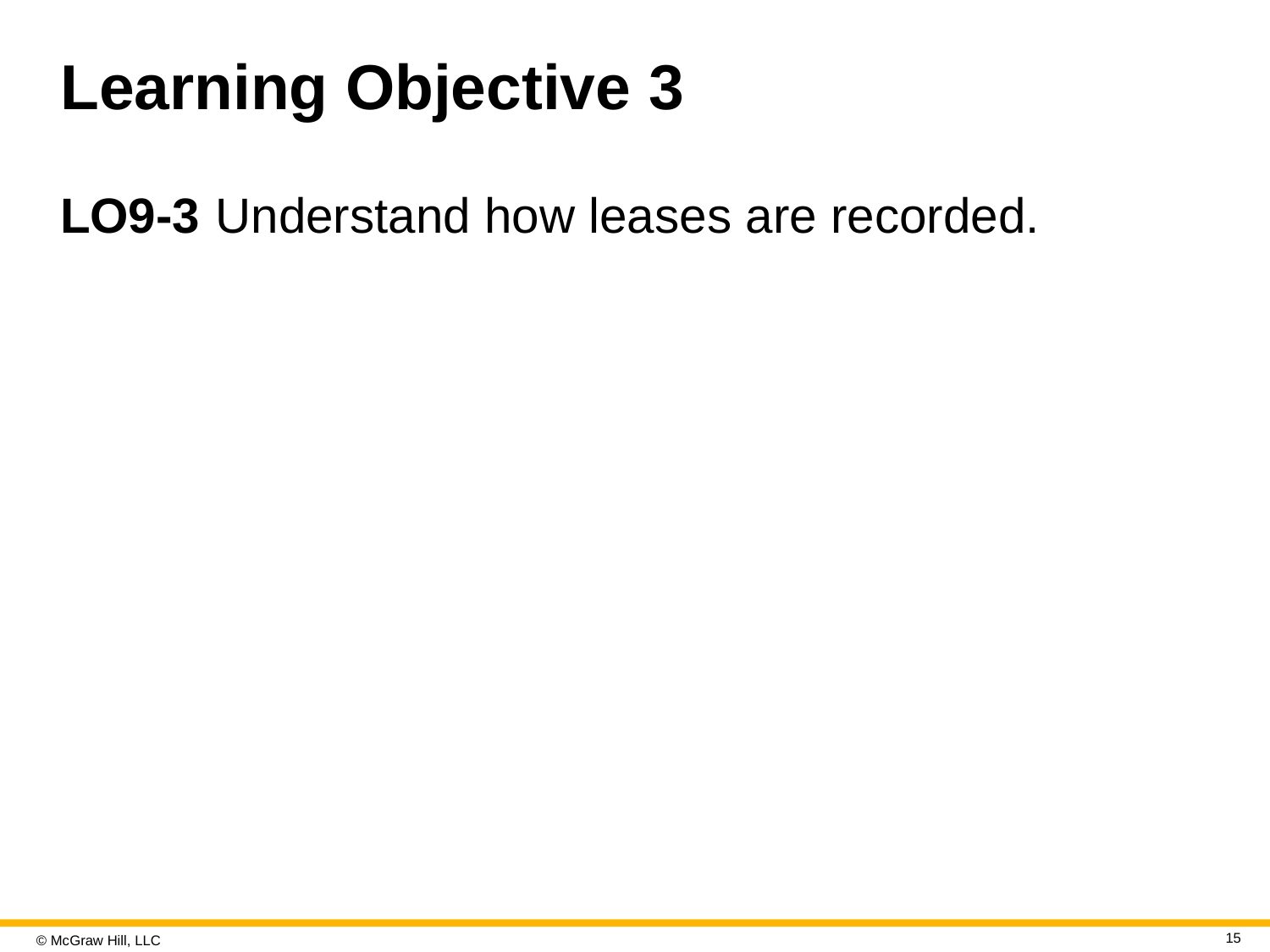

# Learning Objective 3
LO9-3	Understand how leases are recorded.
15